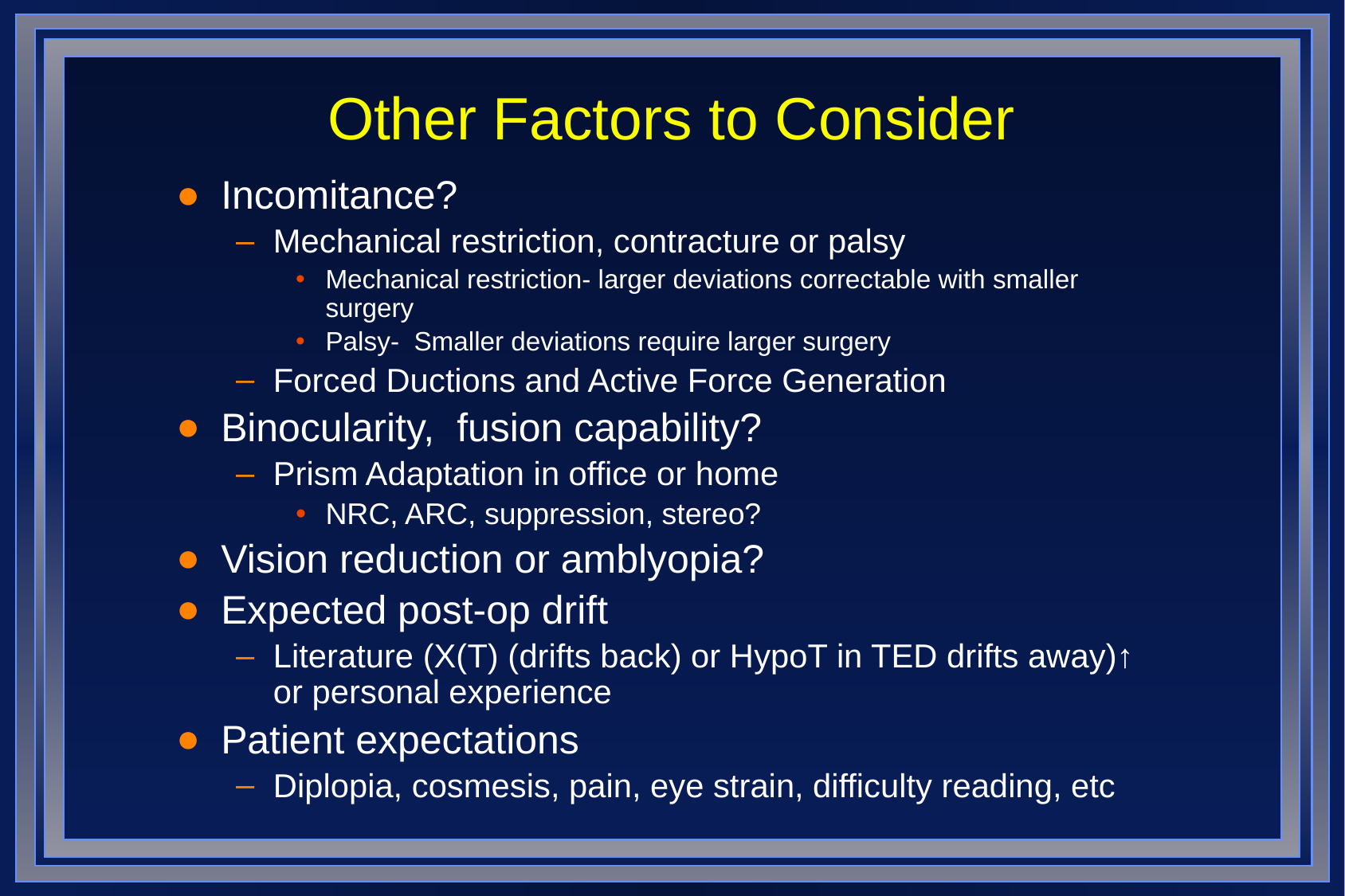

# Other Factors to Consider
Incomitance?
Mechanical restriction, contracture or palsy
Mechanical restriction- larger deviations correctable with smaller surgery
Palsy-  Smaller deviations require larger surgery
Forced Ductions and Active Force Generation
Binocularity,  fusion capability?
Prism Adaptation in office or home
NRC, ARC, suppression, stereo?
Vision reduction or amblyopia?
Expected post-op drift
Literature (X(T) (drifts back) or HypoT in TED drifts away)↑ or personal experience
Patient expectations
Diplopia, cosmesis, pain, eye strain, difficulty reading, etc